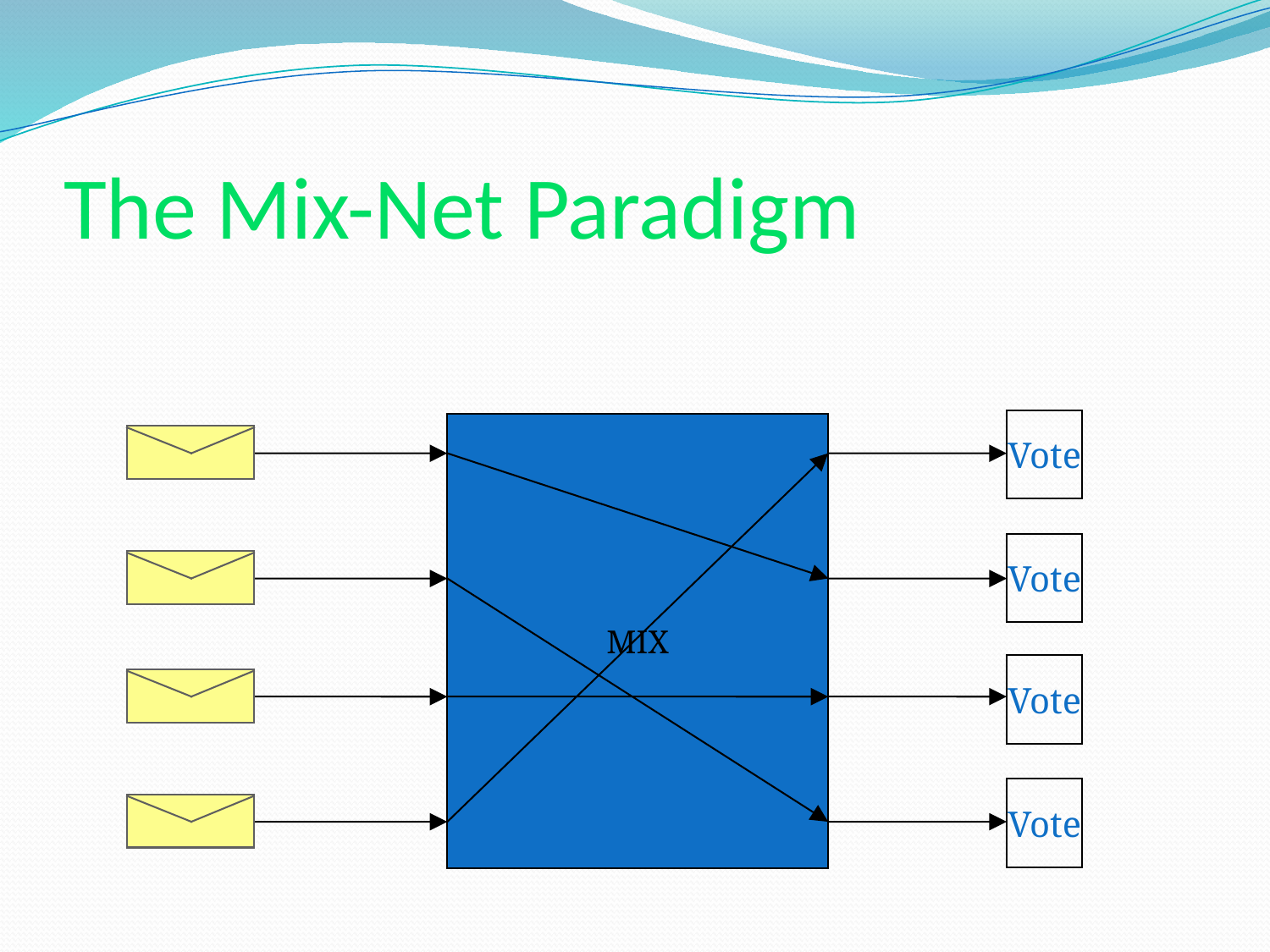

# The Mix-Net Paradigm
Vote
MIX

Vote

Vote

Vote